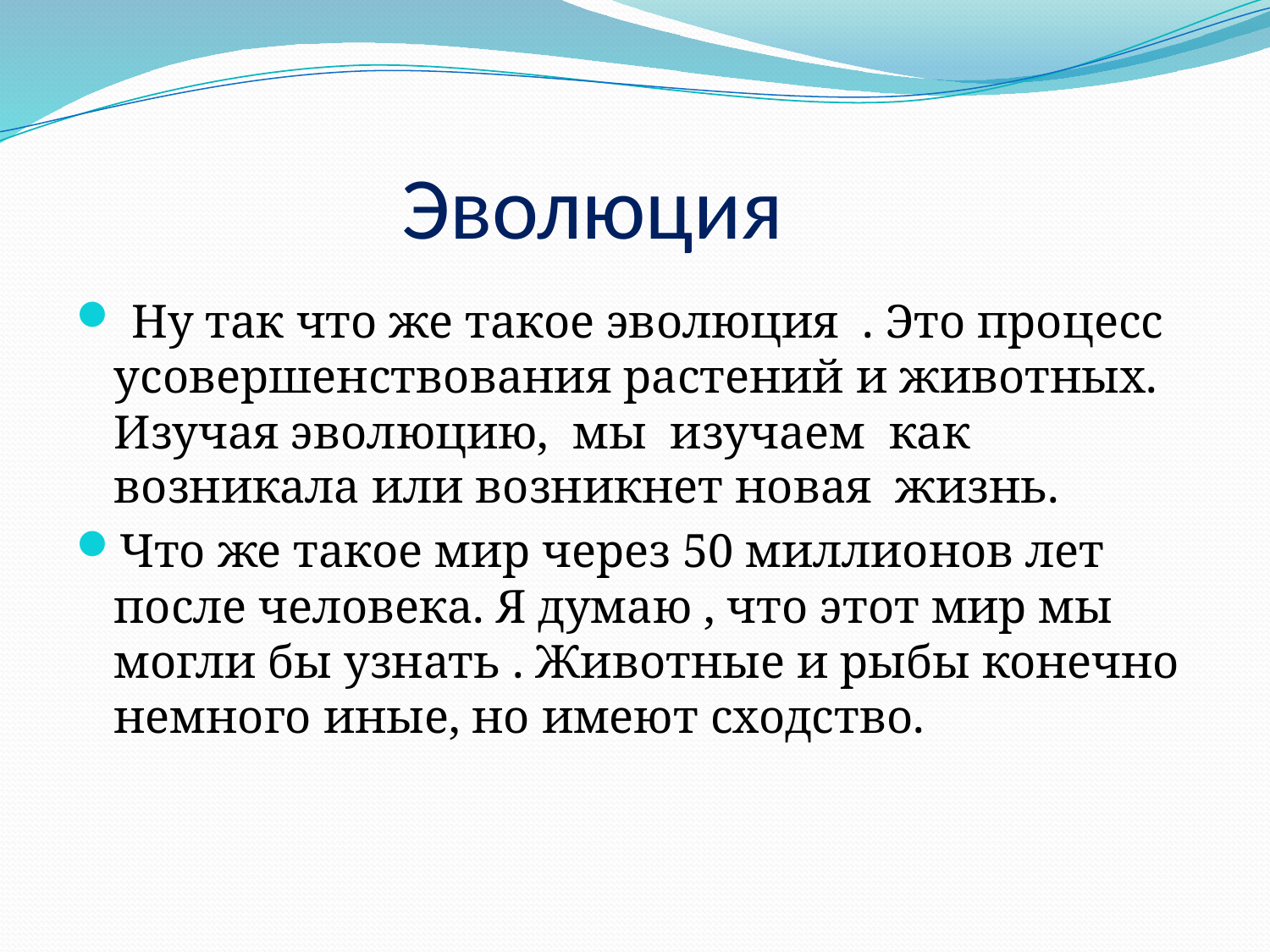

# Эволюция
 Ну так что же такое эволюция  . Это процесс усовершенствования растений и животных. Изучая эволюцию,  мы  изучаем  как возникала или возникнет новая  жизнь.
Что же такое мир через 50 миллионов лет после человека. Я думаю , что этот мир мы могли бы узнать . Животные и рыбы конечно немного иные, но имеют сходство.